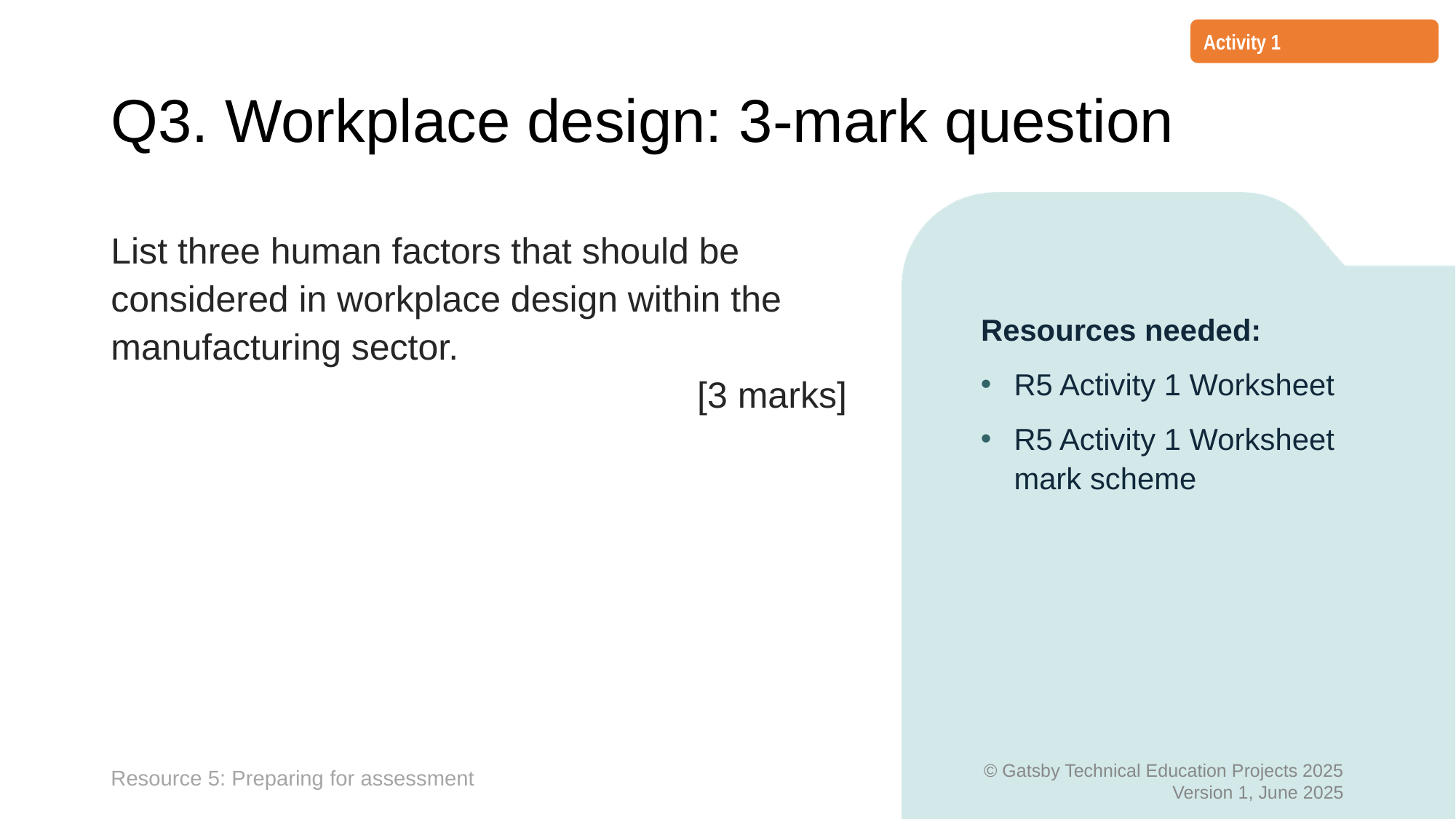

Activity 1
# Q3. Workplace design: 3-mark question
List three human factors that should be considered in workplace design within the manufacturing sector.
					    [3 marks]

Resources needed:
R5 Activity 1 Worksheet
R5 Activity 1 Worksheet mark scheme
Resource 5: Preparing for assessment